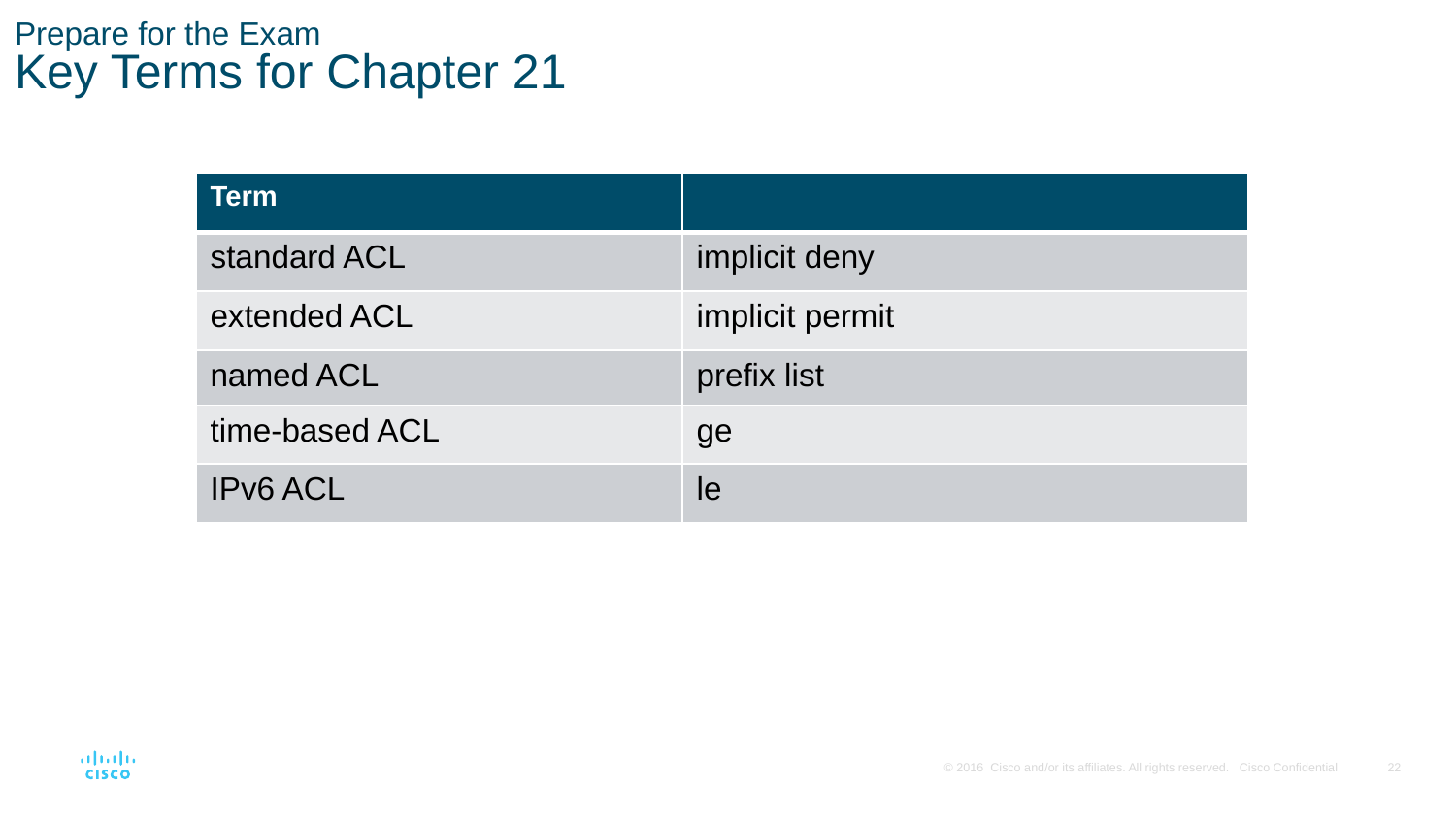

# Prepare for the Exam Key Terms for Chapter 21
| Term |  |
| --- | --- |
| standard ACL | implicit deny |
| extended ACL | implicit permit |
| named ACL | prefix list |
| time-based ACL | ge |
| IPv6 ACL | le |